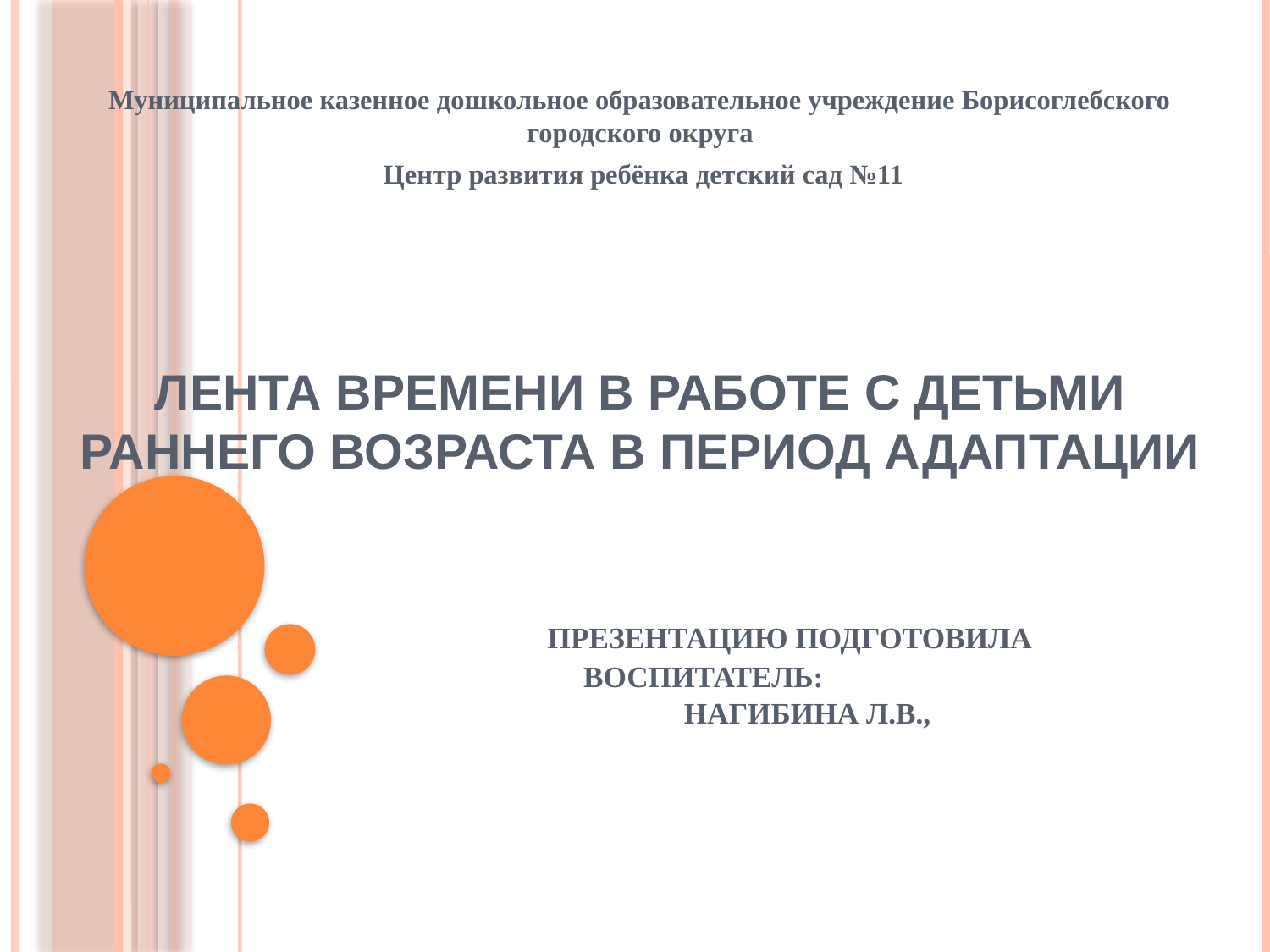

Муниципальное казенное дошкольное образовательное учреждение Борисоглебского городского округа
 Центр развития ребёнка детский сад №11
# Лента времени в работе с детьми раннего возраста в период адаптации презентацию подготовила воспитатель: Нагибина Л.В.,